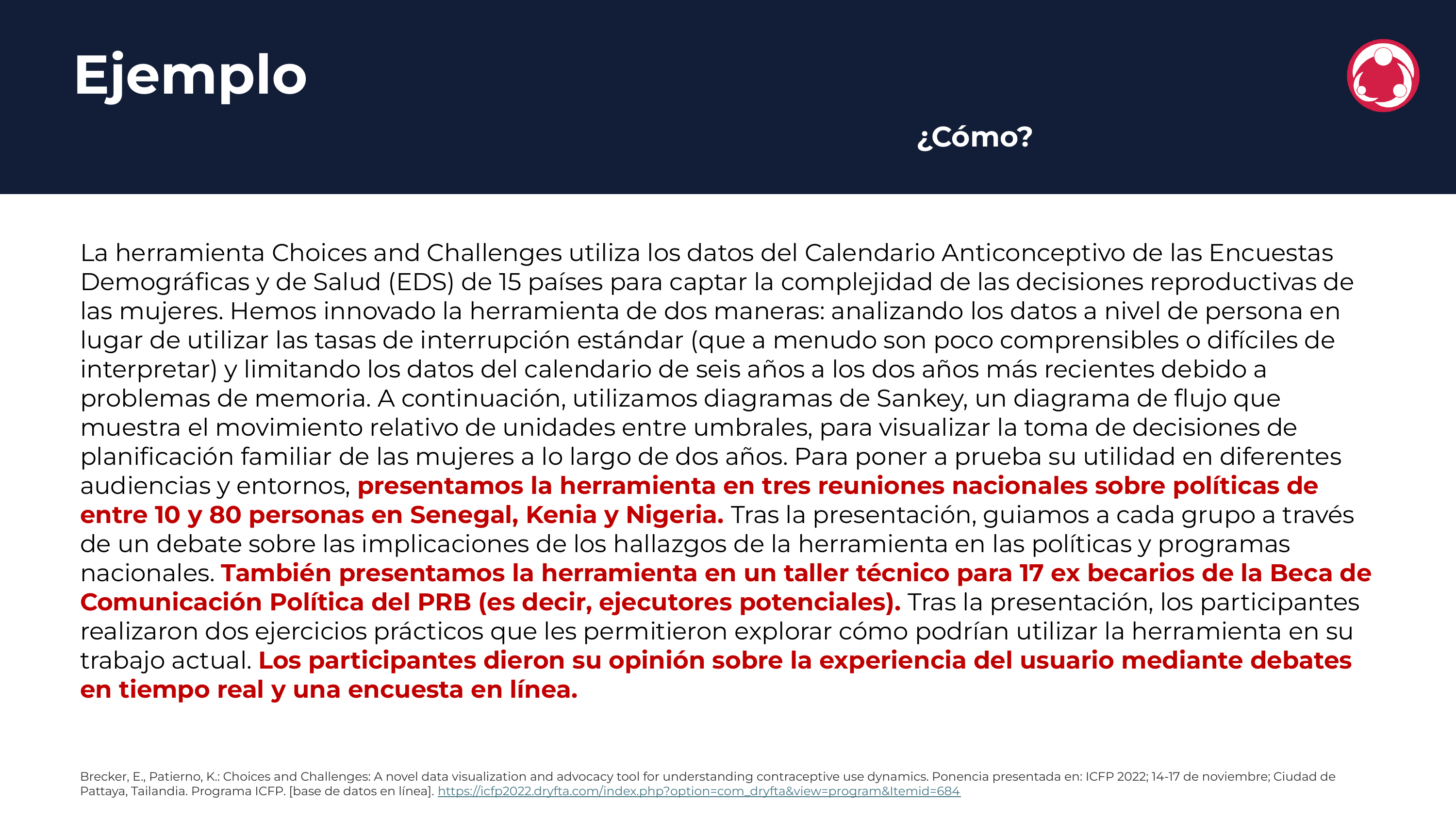

Ejemplo

¿Cómo?
La herramienta Choices and Challenges utiliza los datos del Calendario Anticonceptivo de las Encuestas Demográficas y de Salud (EDS) de 15 países para captar la complejidad de las decisiones reproductivas de las mujeres. Hemos innovado la herramienta de dos maneras: analizando los datos a nivel de persona en lugar de utilizar las tasas de interrupción estándar (que a menudo son poco comprensibles o difíciles de interpretar) y limitando los datos del calendario de seis años a los dos años más recientes debido a problemas de memoria. A continuación, utilizamos diagramas de Sankey, un diagrama de flujo que muestra el movimiento relativo de unidades entre umbrales, para visualizar la toma de decisiones de planificación familiar de las mujeres a lo largo de dos años. Para poner a prueba su utilidad en diferentes audiencias y entornos, presentamos la herramienta en tres reuniones nacionales sobre políticas de entre 10 y 80 personas en Senegal, Kenia y Nigeria. Tras la presentación, guiamos a cada grupo a través de un debate sobre las implicaciones de los hallazgos de la herramienta en las políticas y programas nacionales. También presentamos la herramienta en un taller técnico para 17 ex becarios de la Beca de Comunicación Política del PRB (es decir, ejecutores potenciales). Tras la presentación, los participantes realizaron dos ejercicios prácticos que les permitieron explorar cómo podrían utilizar la herramienta en su trabajo actual. Los participantes dieron su opinión sobre la experiencia del usuario mediante debates en tiempo real y una encuesta en línea.
Brecker, E., Patierno, K.: Choices and Challenges: A novel data visualization and advocacy tool for understanding contraceptive use dynamics. Ponencia presentada en: ICFP 2022; 14-17 de noviembre; Ciudad de Pattaya, Tailandia. Programa ICFP. [base de datos en línea]. https://icfp2022.dryfta.com/index.php?option=com_dryfta&view=program&Itemid=684